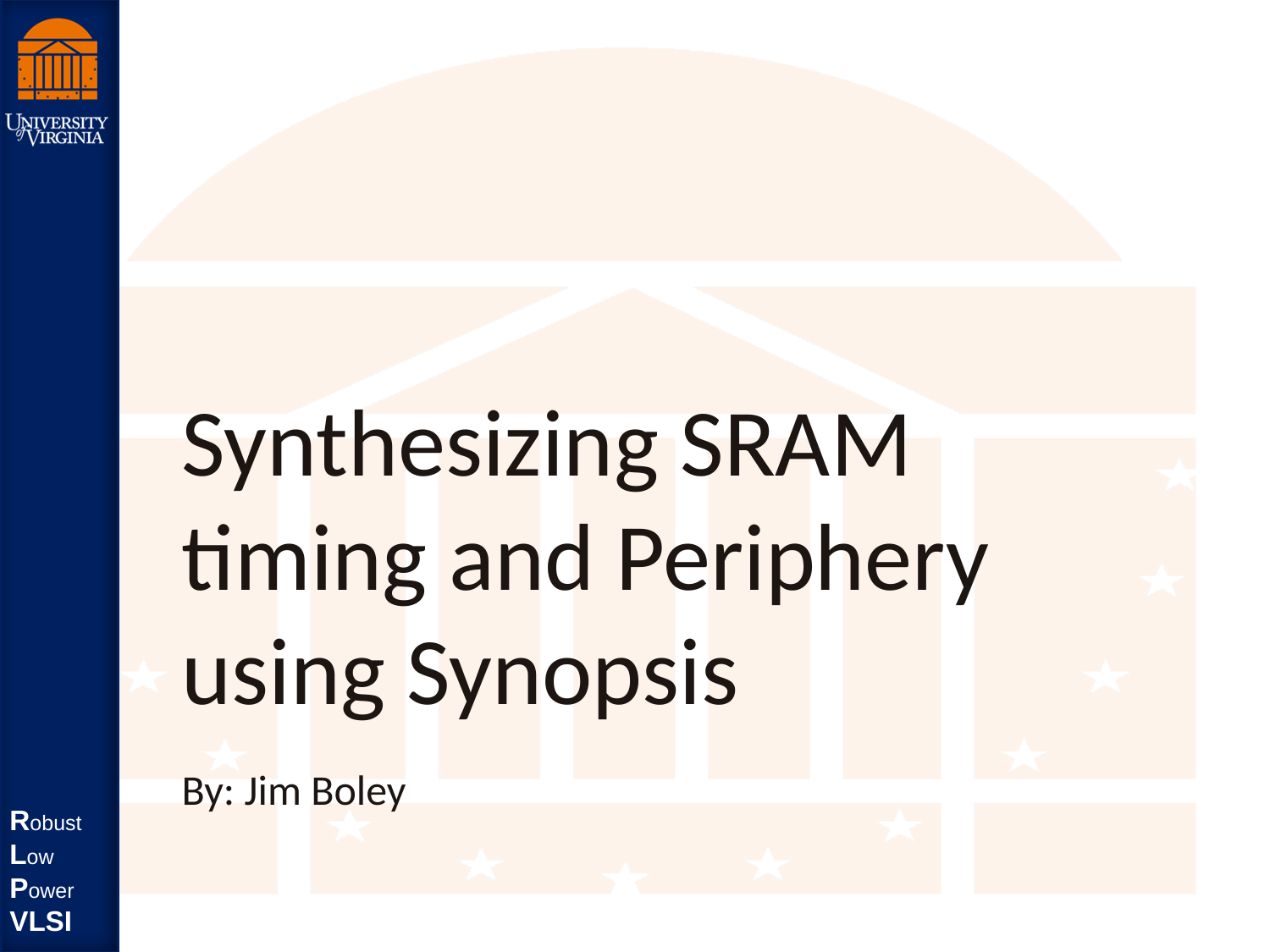

# Synthesizing SRAM timing and Periphery using Synopsis
By: Jim Boley